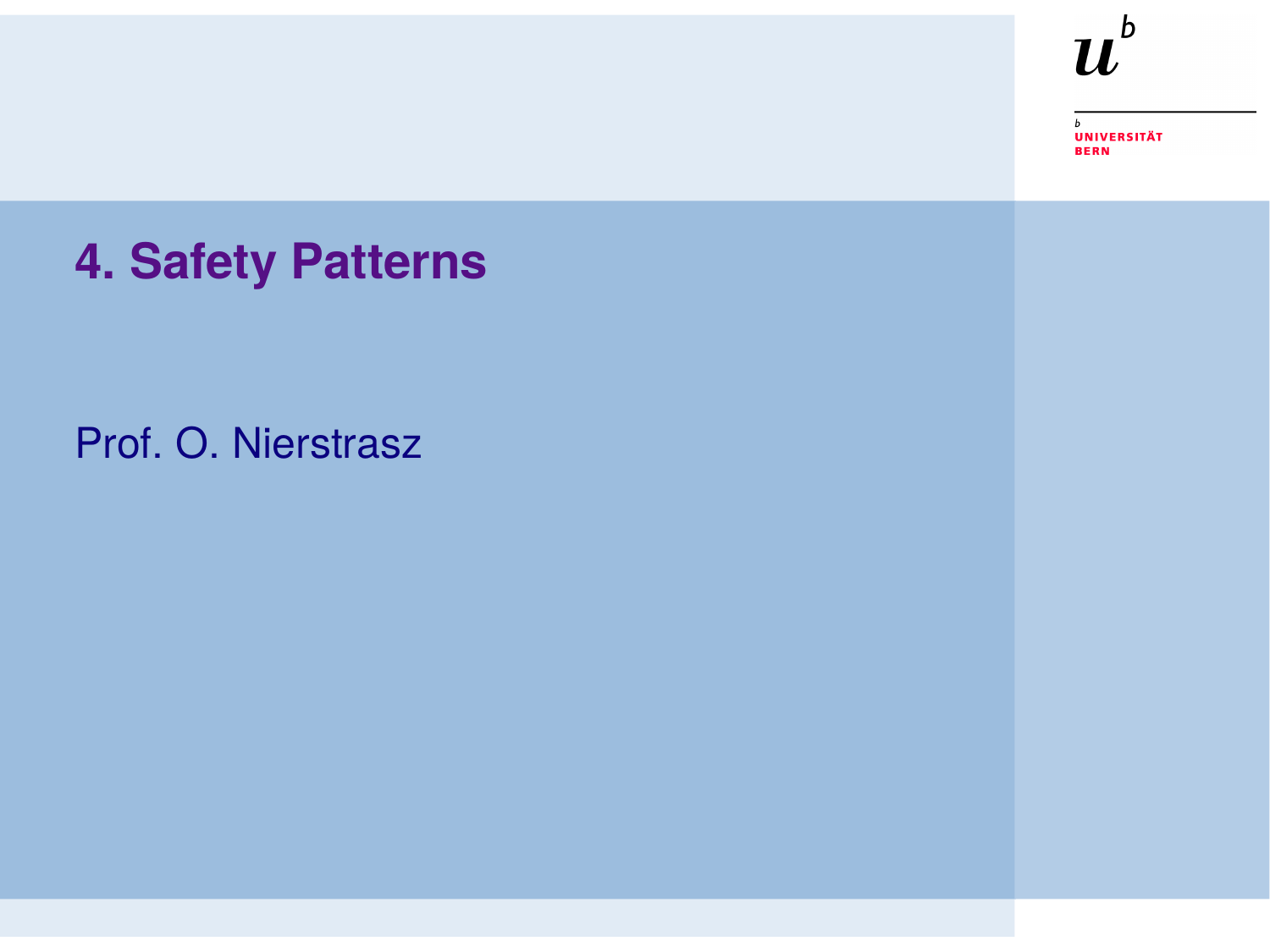

# 4. Safety Patterns
Prof. O. Nierstrasz